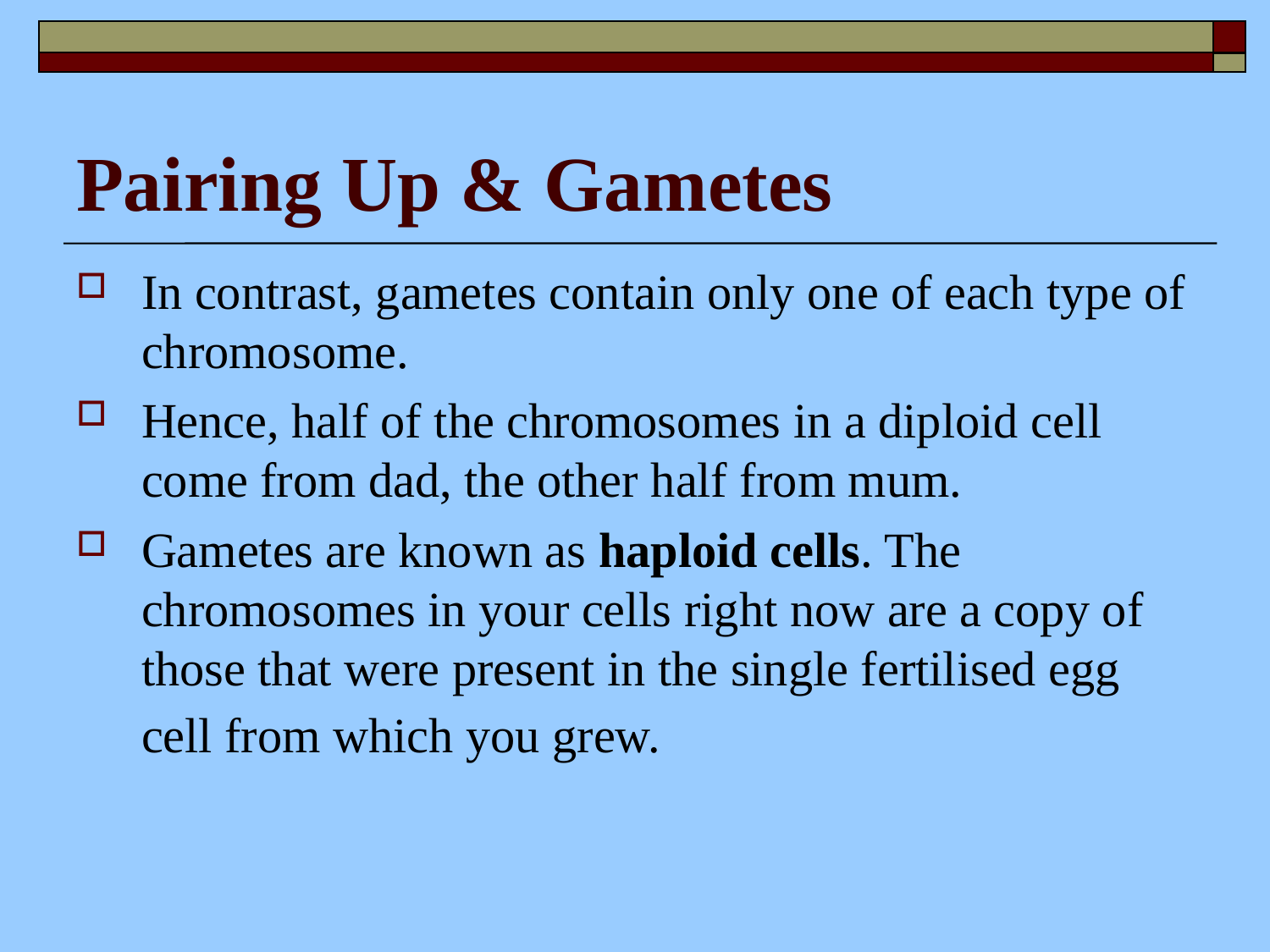

# Pairing Up & Gametes
In contrast, gametes contain only one of each type of chromosome.
Hence, half of the chromosomes in a diploid cell come from dad, the other half from mum.
Gametes are known as haploid cells. The chromosomes in your cells right now are a copy of those that were present in the single fertilised egg cell from which you grew.